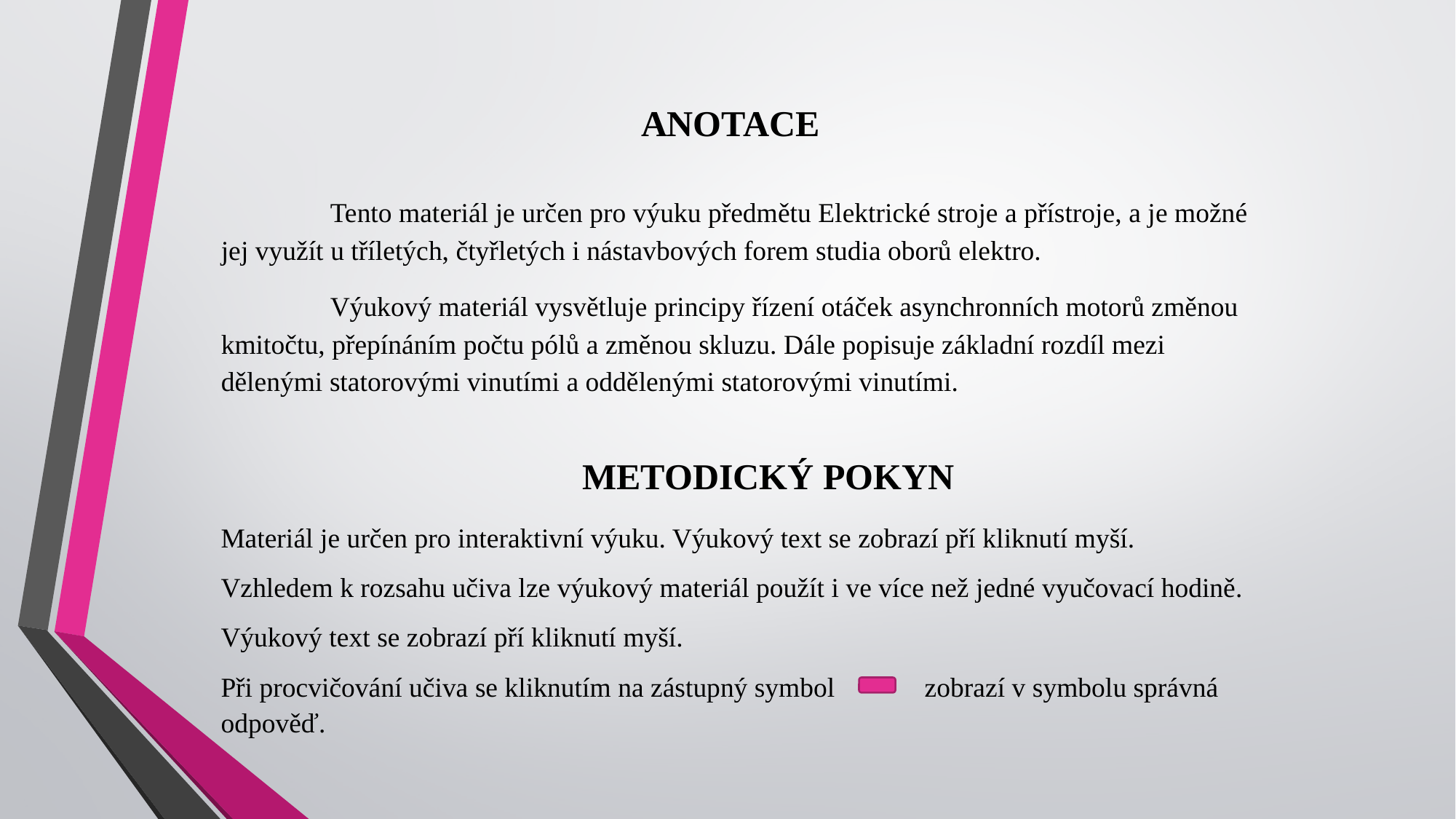

ANOTACE
	Tento materiál je určen pro výuku předmětu Elektrické stroje a přístroje, a je možné jej využít u tříletých, čtyřletých i nástavbových forem studia oborů elektro.
	Výukový materiál vysvětluje principy řízení otáček asynchronních motorů změnou kmitočtu, přepínáním počtu pólů a změnou skluzu. Dále popisuje základní rozdíl mezi dělenými statorovými vinutími a oddělenými statorovými vinutími.
METODICKÝ POKYN

Materiál je určen pro interaktivní výuku. Výukový text se zobrazí pří kliknutí myší.
Vzhledem k rozsahu učiva lze výukový materiál použít i ve více než jedné vyučovací hodině.
Výukový text se zobrazí pří kliknutí myší.
Při procvičování učiva se kliknutím na zástupný symbol             zobrazí v symbolu správná odpověď.